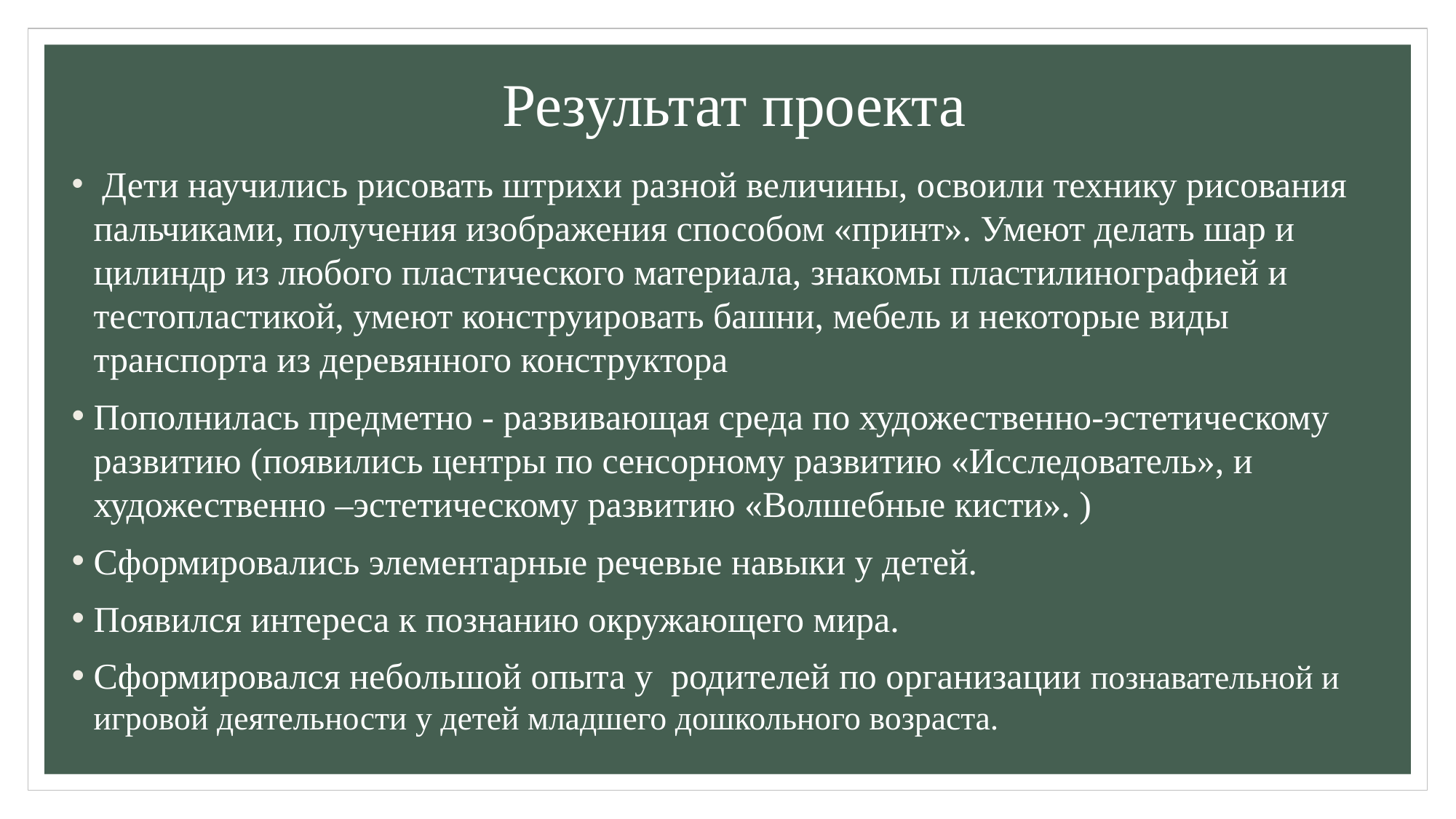

# Результат проекта
 Дети научились рисовать штрихи разной величины, освоили технику рисования пальчиками, получения изображения способом «принт». Умеют делать шар и цилиндр из любого пластического материала, знакомы пластилинографией и тестопластикой, умеют конструировать башни, мебель и некоторые виды транспорта из деревянного конструктора
Пополнилась предметно - развивающая среда по художественно-эстетическому развитию (появились центры по сенсорному развитию «Исследователь», и художественно –эстетическому развитию «Волшебные кисти». )
Сформировались элементарные речевые навыки у детей.
Появился интереса к познанию окружающего мира.
Сформировался небольшой опыта у  родителей по организации познавательной и игровой деятельности у детей младшего дошкольного возраста.